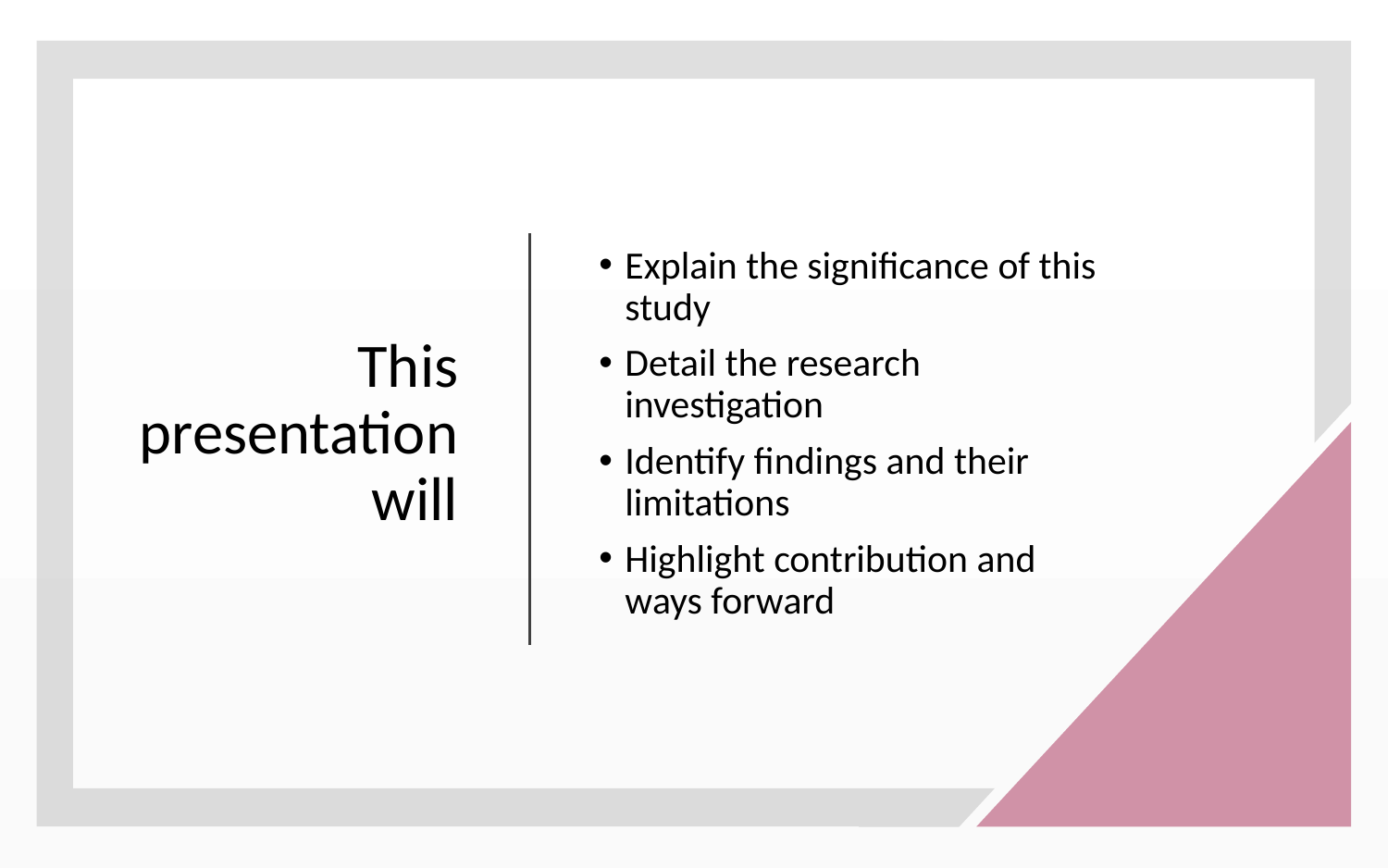

# This presentation will
Explain the significance of this study
Detail the research investigation
Identify findings and their limitations
Highlight contribution and ways forward